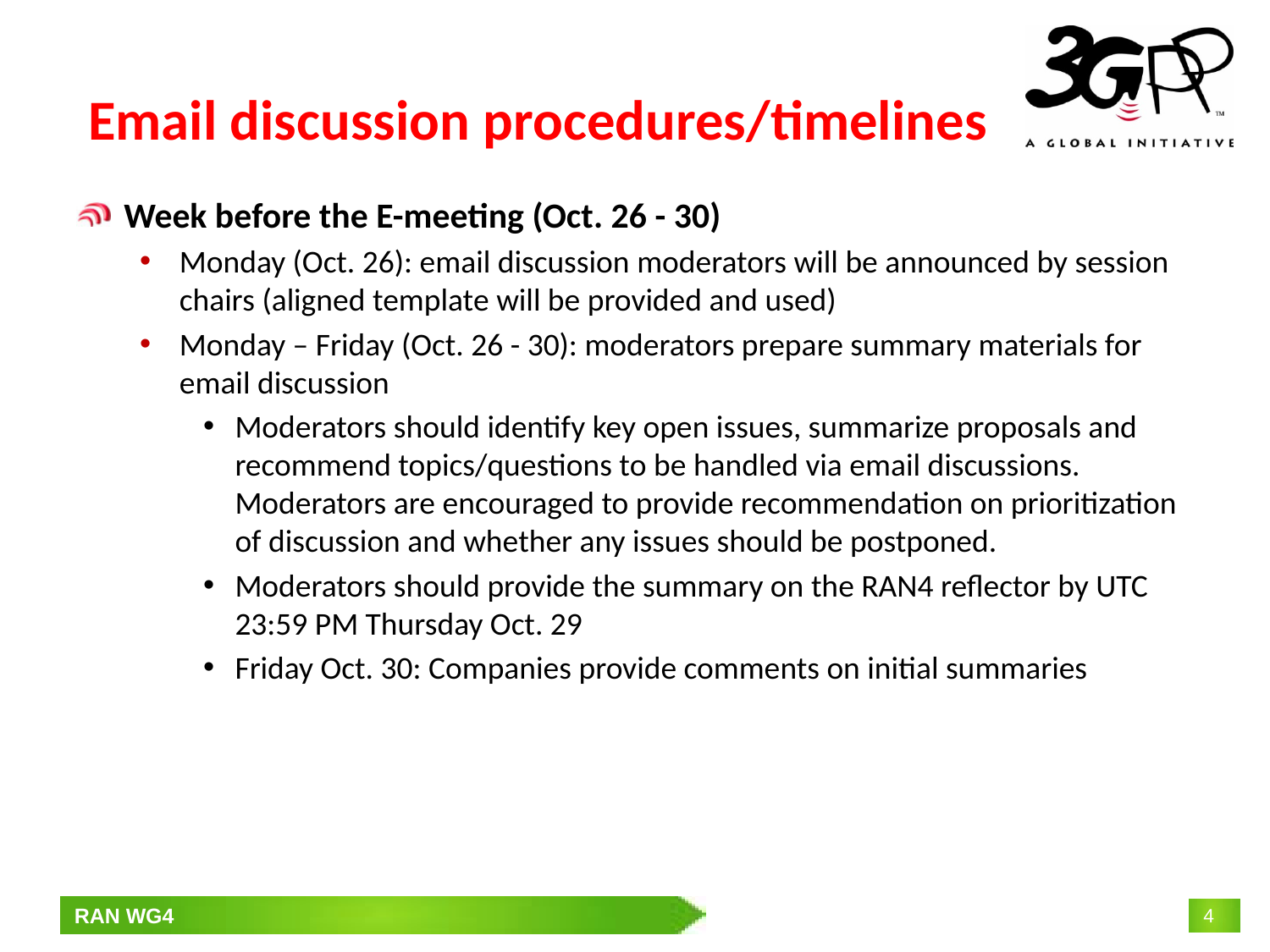

# Email discussion procedures/timelines
Week before the E-meeting (Oct. 26 - 30)
Monday (Oct. 26): email discussion moderators will be announced by session chairs (aligned template will be provided and used)
Monday – Friday (Oct. 26 - 30): moderators prepare summary materials for email discussion
Moderators should identify key open issues, summarize proposals and recommend topics/questions to be handled via email discussions. Moderators are encouraged to provide recommendation on prioritization of discussion and whether any issues should be postponed.
Moderators should provide the summary on the RAN4 reflector by UTC 23:59 PM Thursday Oct. 29
Friday Oct. 30: Companies provide comments on initial summaries